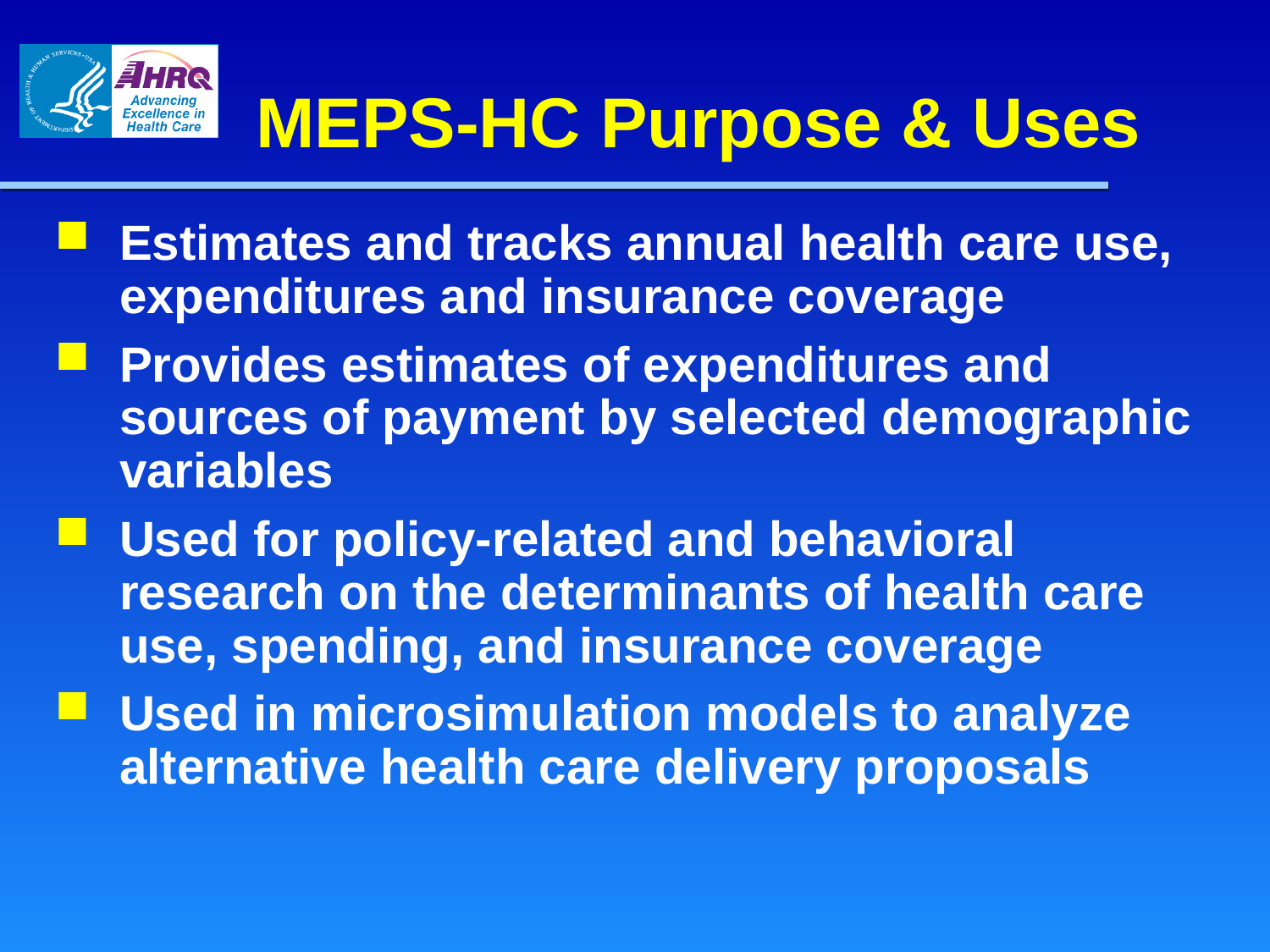

# MEPS-HC Purpose & Uses
Estimates and tracks annual health care use, expenditures and insurance coverage
Provides estimates of expenditures and sources of payment by selected demographic variables
Used for policy-related and behavioral research on the determinants of health care use, spending, and insurance coverage
Used in microsimulation models to analyze alternative health care delivery proposals